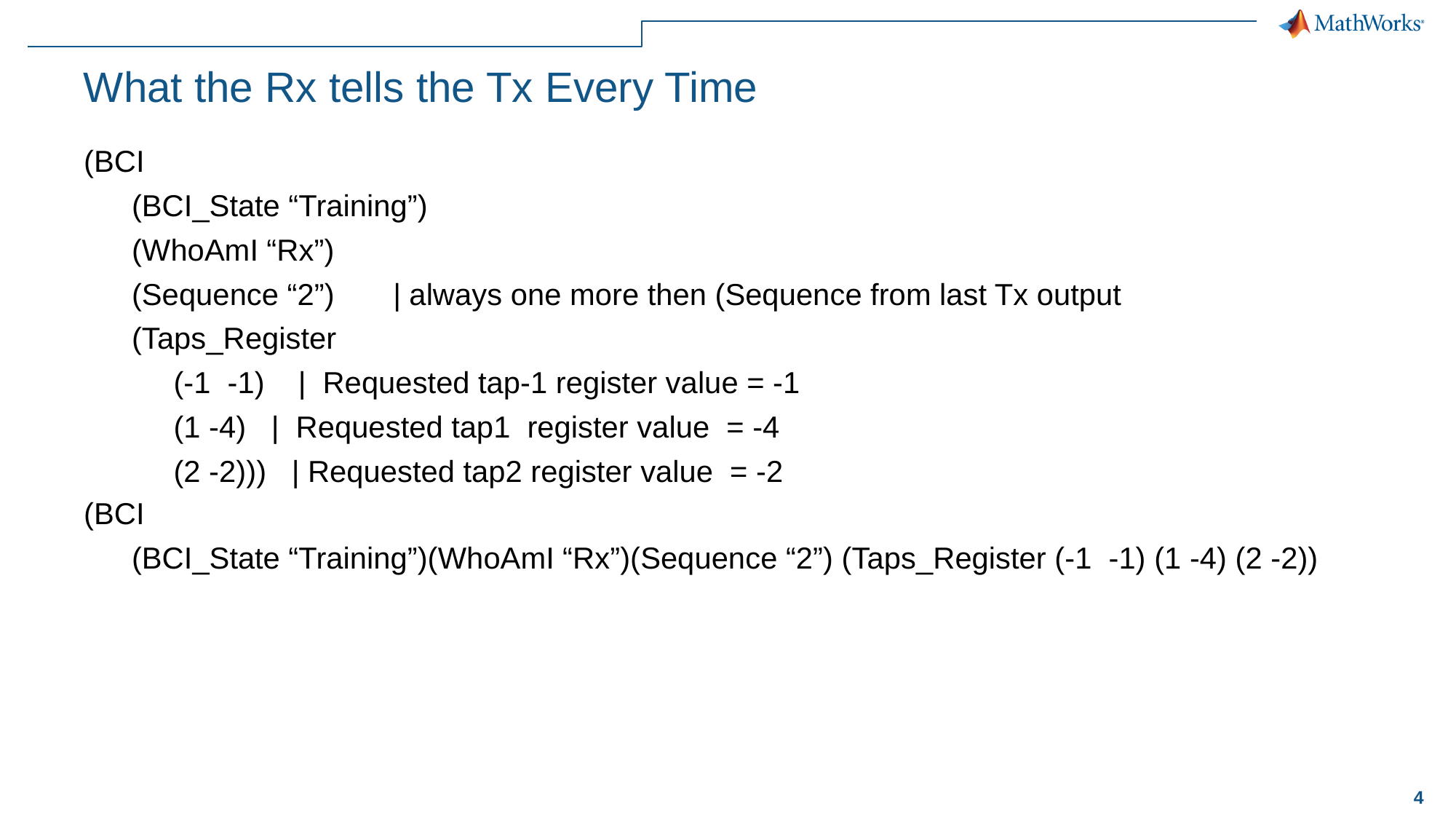

# What the Rx tells the Tx Every Time
(BCI
(BCI_State “Training”)
(WhoAmI “Rx”)
(Sequence “2”)       | always one more then (Sequence from last Tx output
(Taps_Register
     (-1  -1)    |  Requested tap-1 register value = -1
     (1 -4)   |  Requested tap1  register value  = -4
     (2 -2)))   | Requested tap2 register value  = -2
(BCI
(BCI_State “Training”)(WhoAmI “Rx”)(Sequence “2”) (Taps_Register (-1  -1) (1 -4) (2 -2))